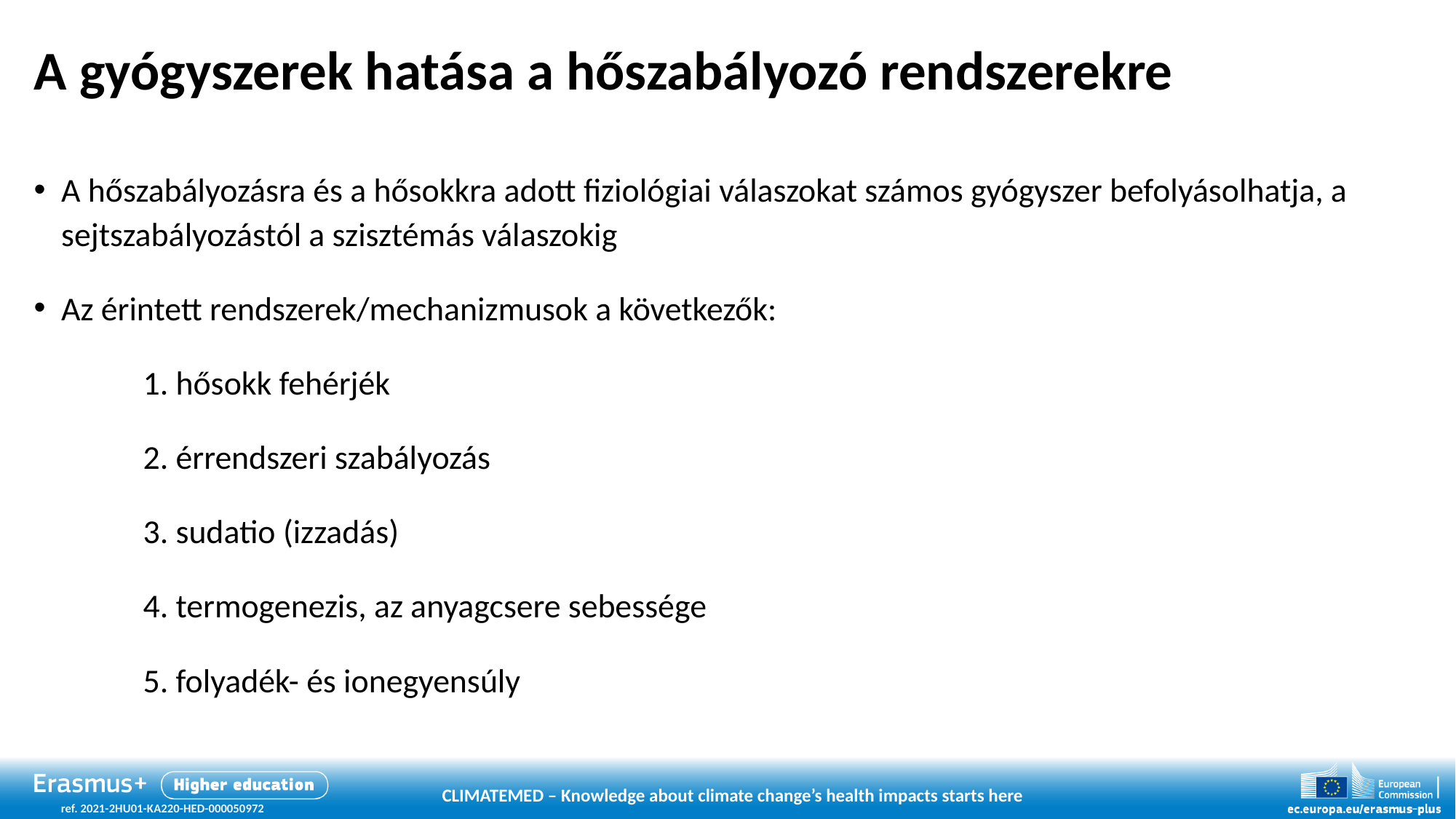

# A gyógyszerek hatása a hőszabályozó rendszerekre
A hőszabályozásra és a hősokkra adott fiziológiai válaszokat számos gyógyszer befolyásolhatja, a sejtszabályozástól a szisztémás válaszokig
Az érintett rendszerek/mechanizmusok a következők:
	1. hősokk fehérjék
	2. érrendszeri szabályozás
	3. sudatio (izzadás)
	4. termogenezis, az anyagcsere sebessége
	5. folyadék- és ionegyensúly